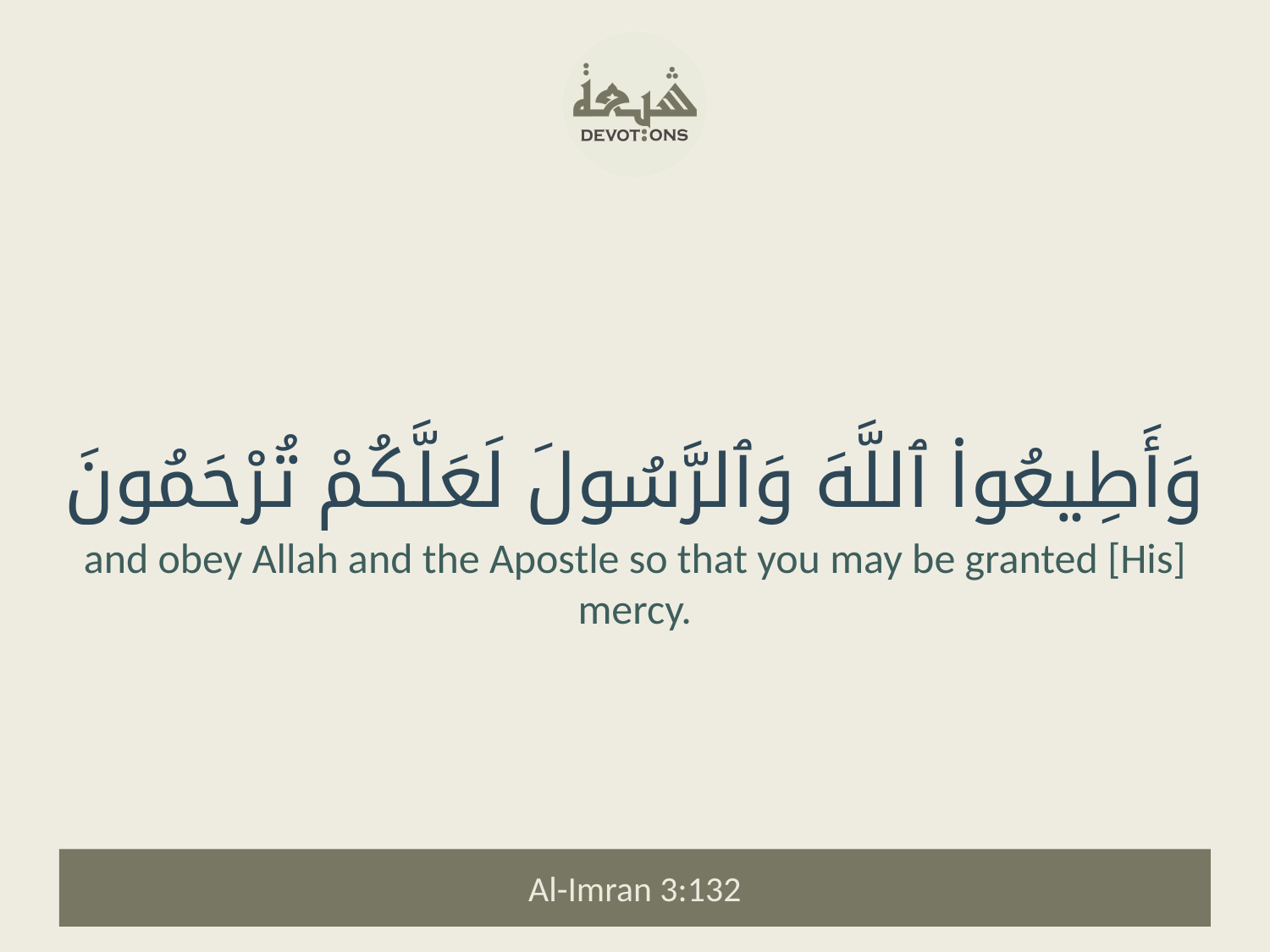

وَأَطِيعُوا۟ ٱللَّهَ وَٱلرَّسُولَ لَعَلَّكُمْ تُرْحَمُونَ
and obey Allah and the Apostle so that you may be granted [His] mercy.
Al-Imran 3:132